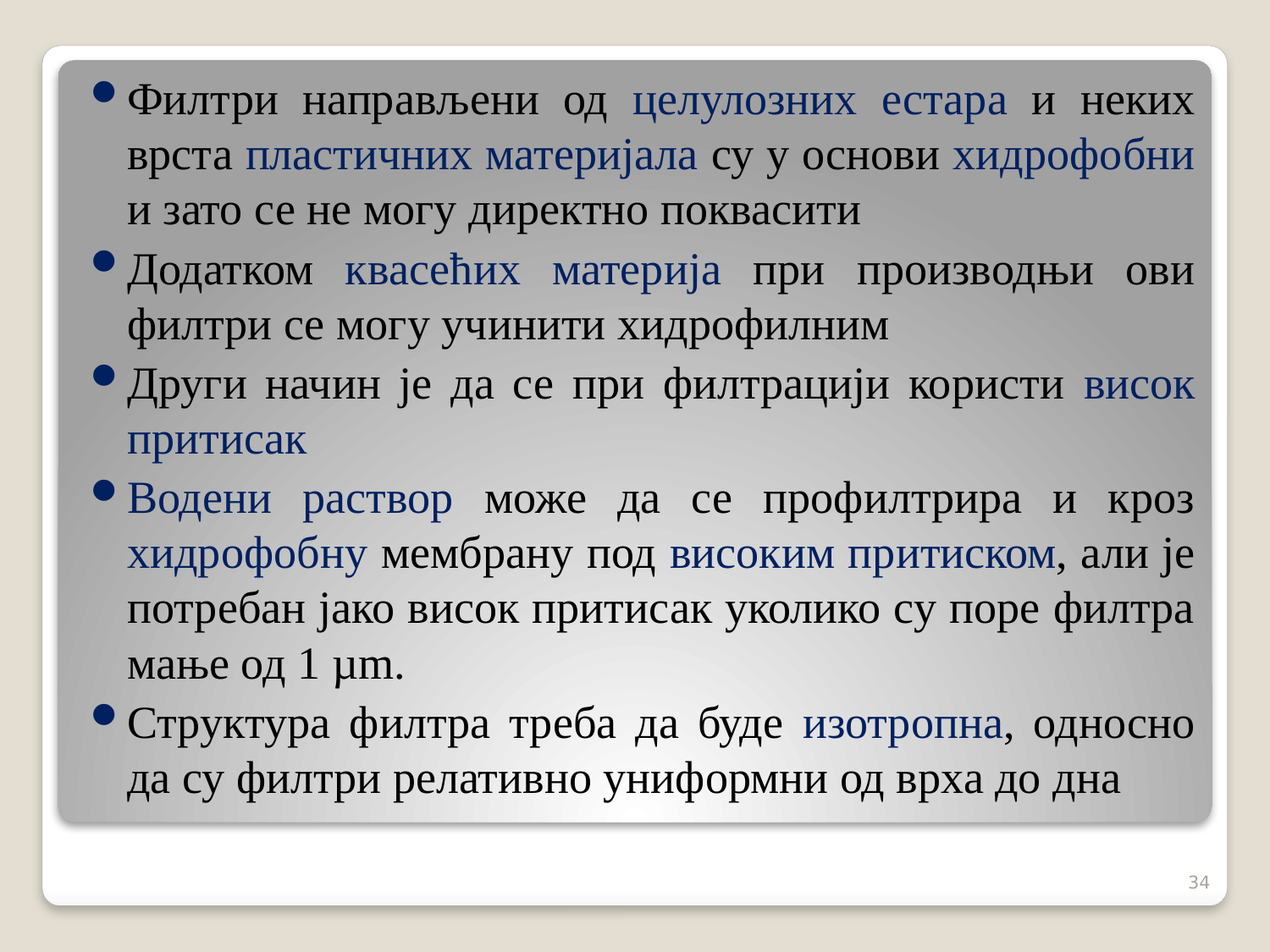

Филтри направљени од целулозних естара и неких врста пластичних материјала су у основи хидрофобни и зато се не могу директно поквасити
Додатком квасећих материја при производњи ови филтри се могу учинити хидрофилним
Други начин је да се при филтрацији користи висок притисак
Водени раствор може да се профилтрира и кроз хидрофобну мембрану под високим притиском, али је потребан јако висок притисак уколико су поре филтра мање од 1 µm.
Структура филтра треба да буде изотропна, односно да су филтри релативно униформни од врха до дна

34